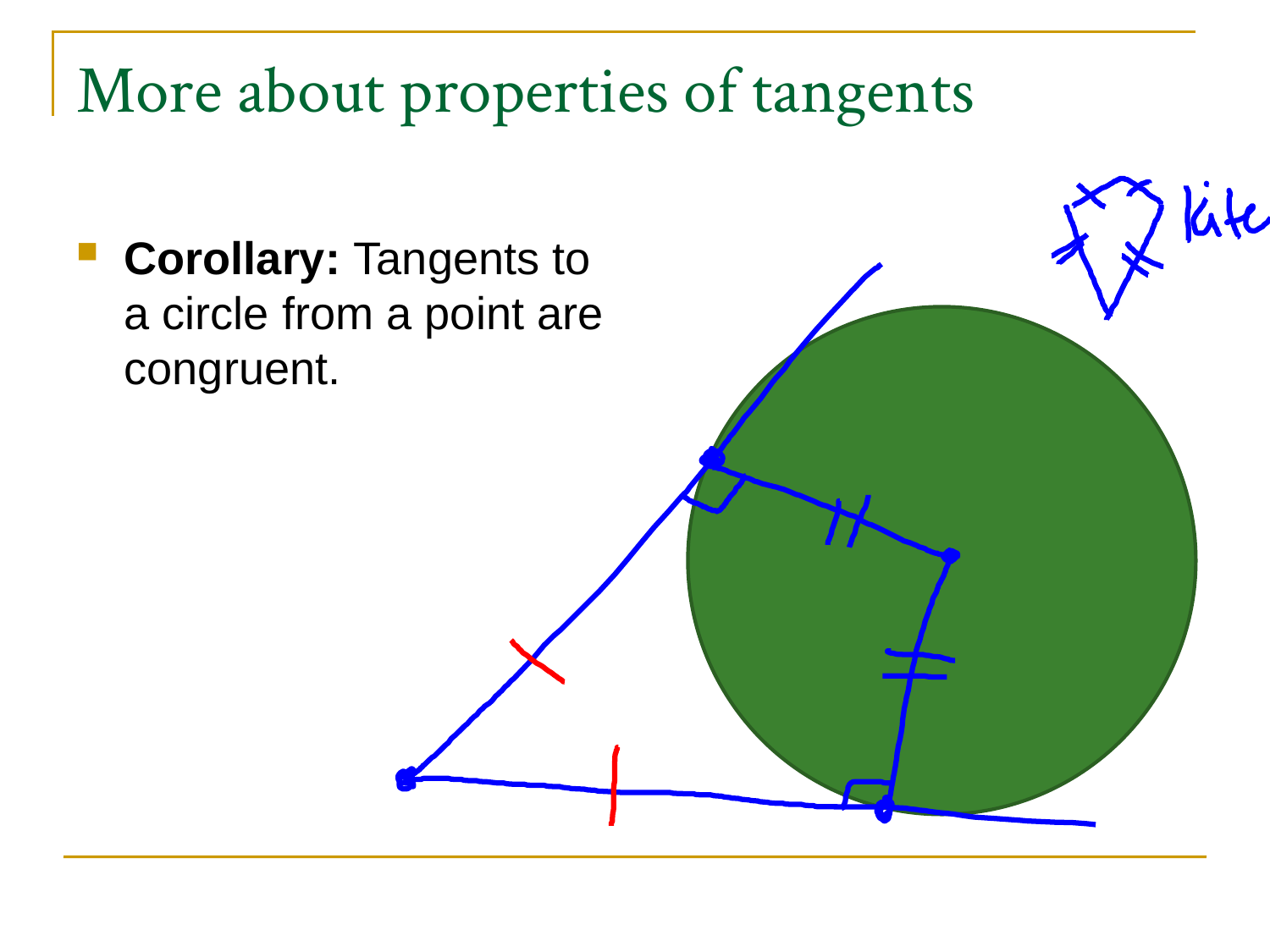

# More about properties of tangents

Corollary: Tangents to a circle from a point are congruent.